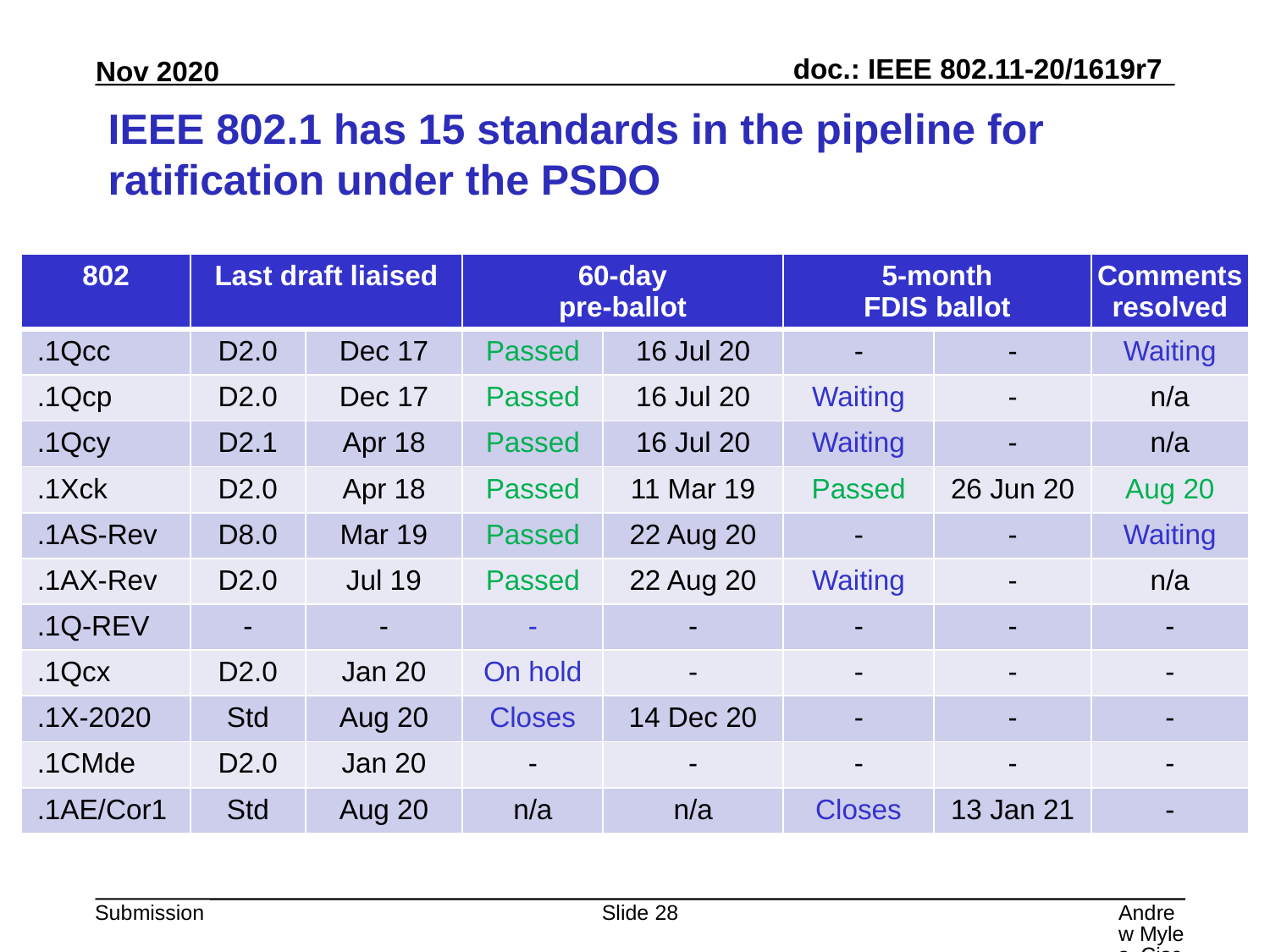

# IEEE 802.1 has 15 standards in the pipeline for ratification under the PSDO
| 802 | Last draft liaised |  | 60-day pre-ballot |  | 5-month FDIS ballot |  | Comments resolved |
| --- | --- | --- | --- | --- | --- | --- | --- |
| .1Qcc | D2.0 | Dec 17 | Passed | 16 Jul 20 | - | - | Waiting |
| .1Qcp | D2.0 | Dec 17 | Passed | 16 Jul 20 | Waiting | - | n/a |
| .1Qcy | D2.1 | Apr 18 | Passed | 16 Jul 20 | Waiting | - | n/a |
| .1Xck | D2.0 | Apr 18 | Passed | 11 Mar 19 | Passed | 26 Jun 20 | Aug 20 |
| .1AS-Rev | D8.0 | Mar 19 | Passed | 22 Aug 20 | - | - | Waiting |
| .1AX-Rev | D2.0 | Jul 19 | Passed | 22 Aug 20 | Waiting | - | n/a |
| .1Q-REV | - | - | - | - | - | - | - |
| .1Qcx | D2.0 | Jan 20 | On hold | - | - | - | - |
| .1X-2020 | Std | Aug 20 | Closes | 14 Dec 20 | - | - | - |
| .1CMde | D2.0 | Jan 20 | - | - | - | - | - |
| .1AE/Cor1 | Std | Aug 20 | n/a | n/a | Closes | 13 Jan 21 | - |
Slide 28
Andrew Myles, Cisco